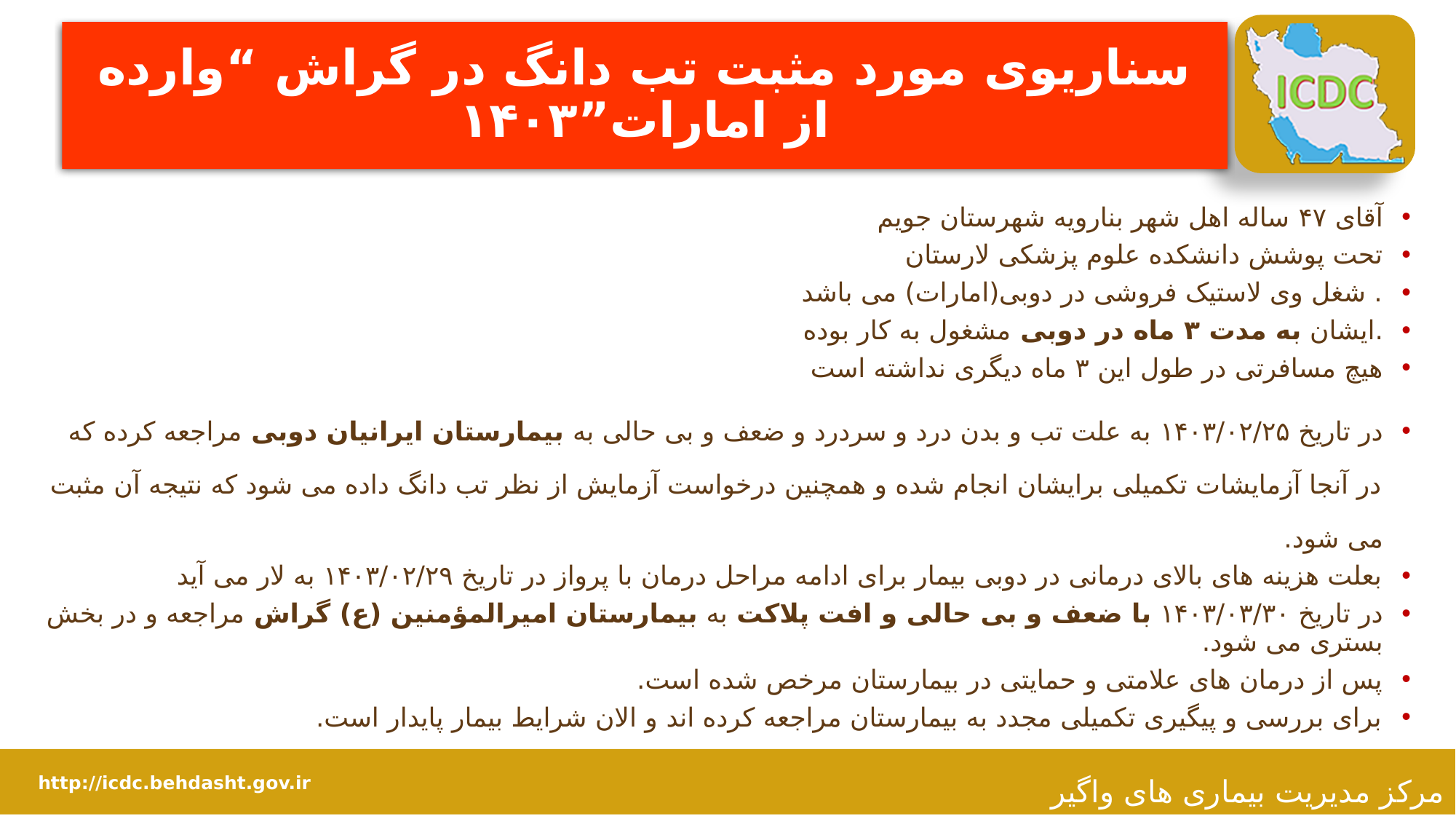

# سناریوی مورد مثبت تب دانگ در گراش “وارده از امارات”۱۴۰۳
آقای ۴۷ ساله اهل شهر بنارویه شهرستان جویم
تحت پوشش دانشکده علوم پزشکی لارستان
. شغل وی لاستیک فروشی در دوبی(امارات) می باشد
.ایشان به مدت ۳ ماه در دوبی مشغول به کار بوده
هیچ مسافرتی در طول این ۳ ماه دیگری نداشته است
در تاریخ ۱۴۰۳/۰۲/۲۵ به علت تب و بدن درد و سردرد و ضعف و بی حالی به بیمارستان ایرانیان دوبی مراجعه کرده که در آنجا آزمایشات تکمیلی برایشان انجام شده و همچنین درخواست آزمایش از نظر تب دانگ داده می شود که نتیجه آن مثبت می شود.
بعلت هزینه های بالای درمانی در دوبی بیمار برای ادامه مراحل درمان با پرواز در تاریخ ۱۴۰۳/۰۲/۲۹ به لار می آید
در تاریخ ۱۴۰۳/۰۳/۳۰ با ضعف و بی حالی و افت پلاکت به بیمارستان امیرالمؤمنین (ع) گراش مراجعه و در بخش بستری می شود.
پس از درمان های علامتی و حمایتی در بیمارستان مرخص شده است.
برای بررسی و پیگیری تکمیلی مجدد به بیمارستان مراجعه کرده اند و الان شرایط بیمار پایدار است.